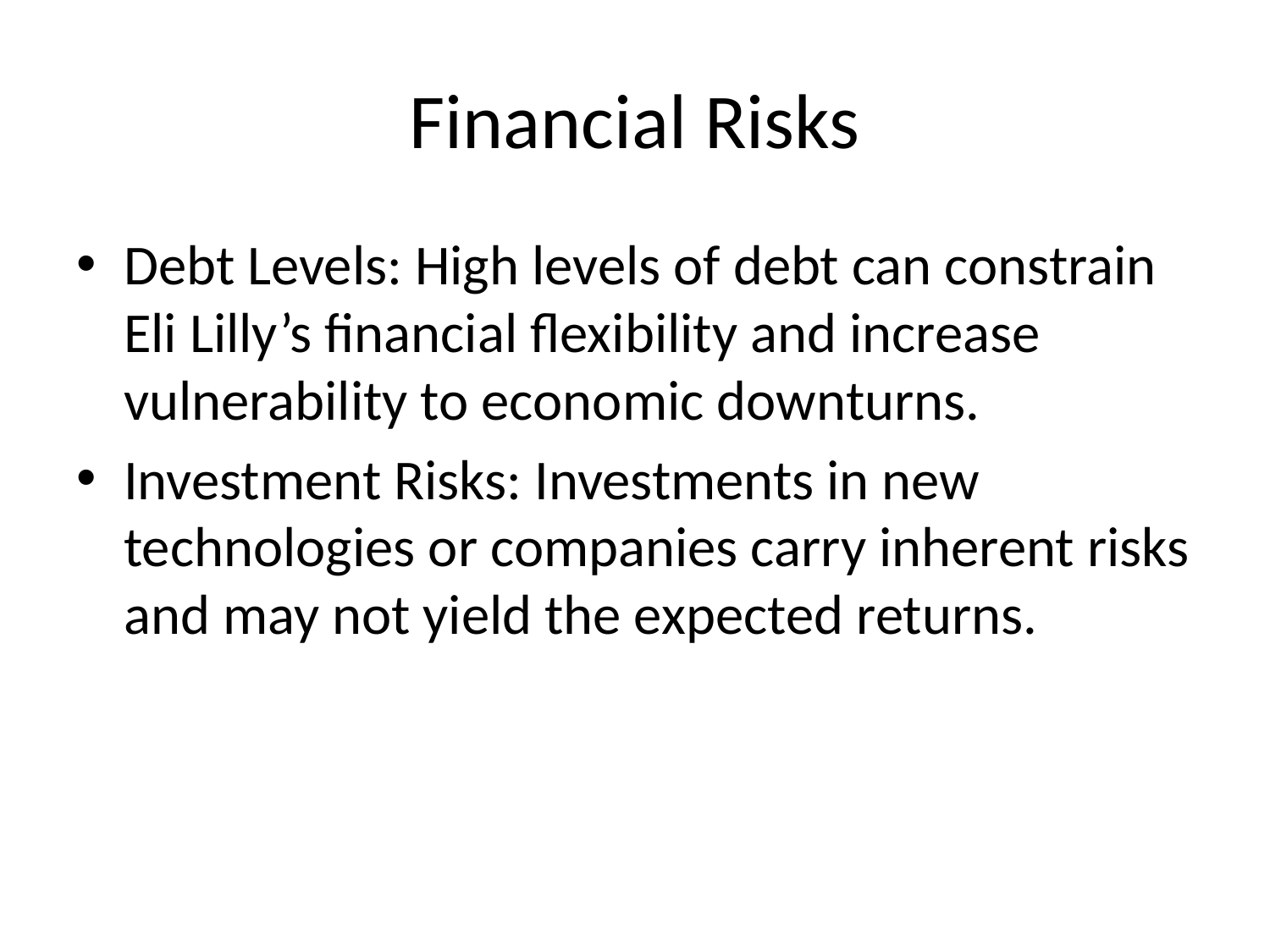

# Financial Risks
Debt Levels: High levels of debt can constrain Eli Lilly’s financial flexibility and increase vulnerability to economic downturns.
Investment Risks: Investments in new technologies or companies carry inherent risks and may not yield the expected returns.